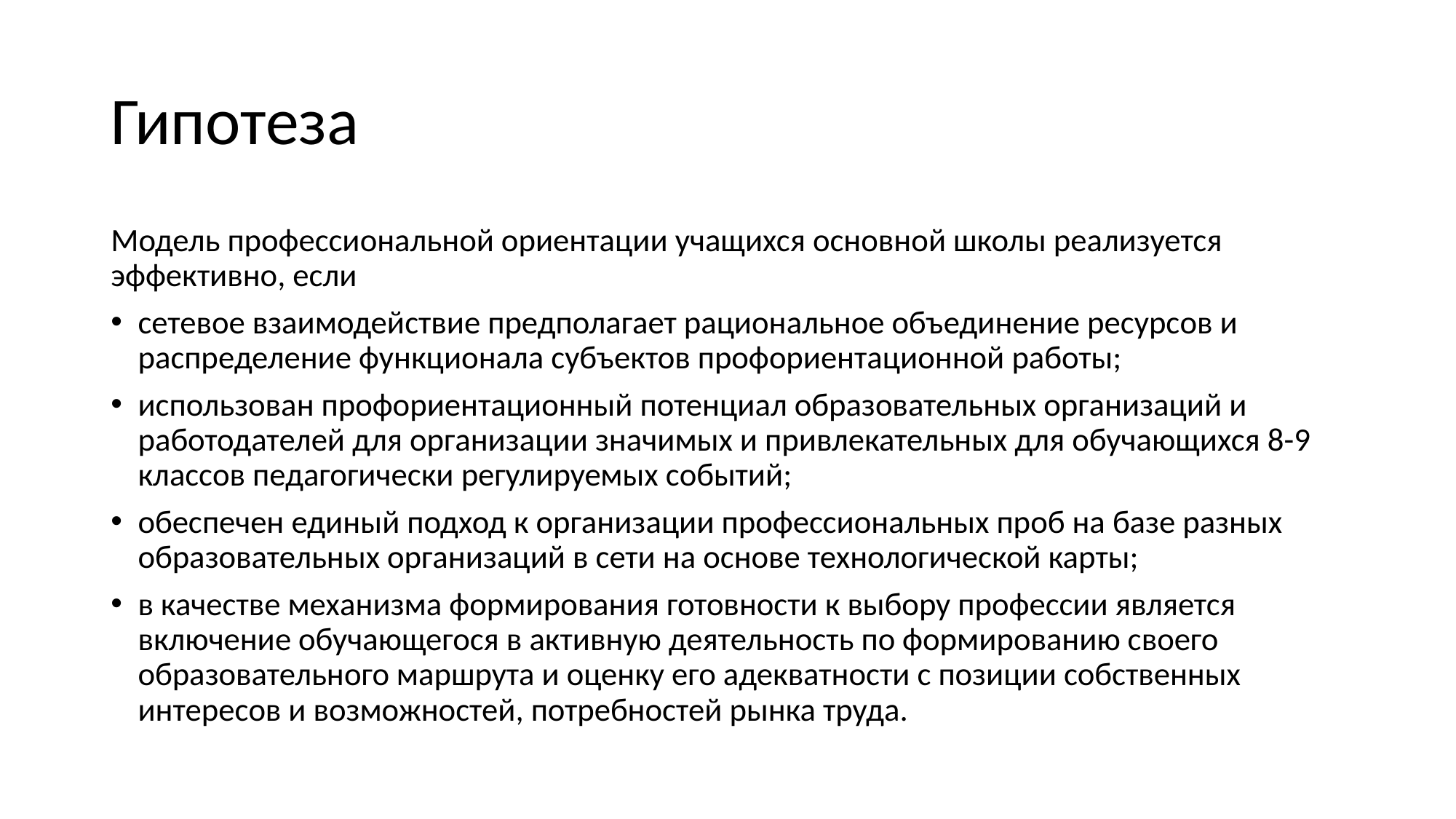

# Гипотеза
Модель профессиональной ориентации учащихся основной школы реализуется эффективно, если
сетевое взаимодействие предполагает рациональное объединение ресурсов и распределение функционала субъектов профориентационной работы;
использован профориентационный потенциал образовательных организаций и работодателей для организации значимых и привлекательных для обучающихся 8-9 классов педагогически регулируемых событий;
обеспечен единый подход к организации профессиональных проб на базе разных образовательных организаций в сети на основе технологической карты;
в качестве механизма формирования готовности к выбору профессии является включение обучающегося в активную деятельность по формированию своего образовательного маршрута и оценку его адекватности с позиции собственных интересов и возможностей, потребностей рынка труда.